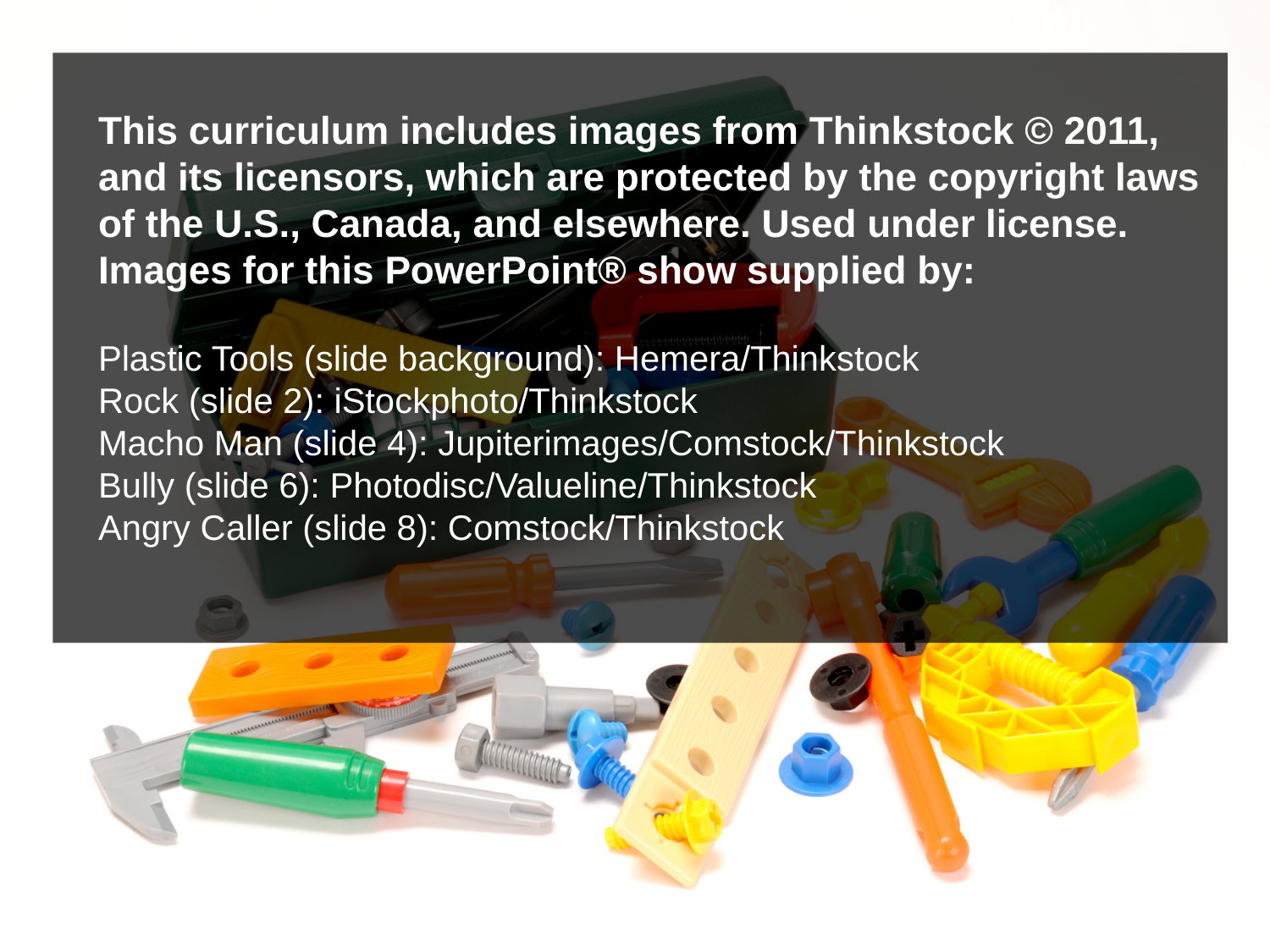

This curriculum includes images from Thinkstock © 2011, and its licensors, which are protected by the copyright laws of the U.S., Canada, and elsewhere. Used under license. Images for this PowerPoint® show supplied by:

Plastic Tools (slide background): Hemera/Thinkstock
Rock (slide 2): iStockphoto/Thinkstock
Macho Man (slide 4): Jupiterimages/Comstock/Thinkstock
Bully (slide 6): Photodisc/Valueline/Thinkstock
Angry Caller (slide 8): Comstock/Thinkstock